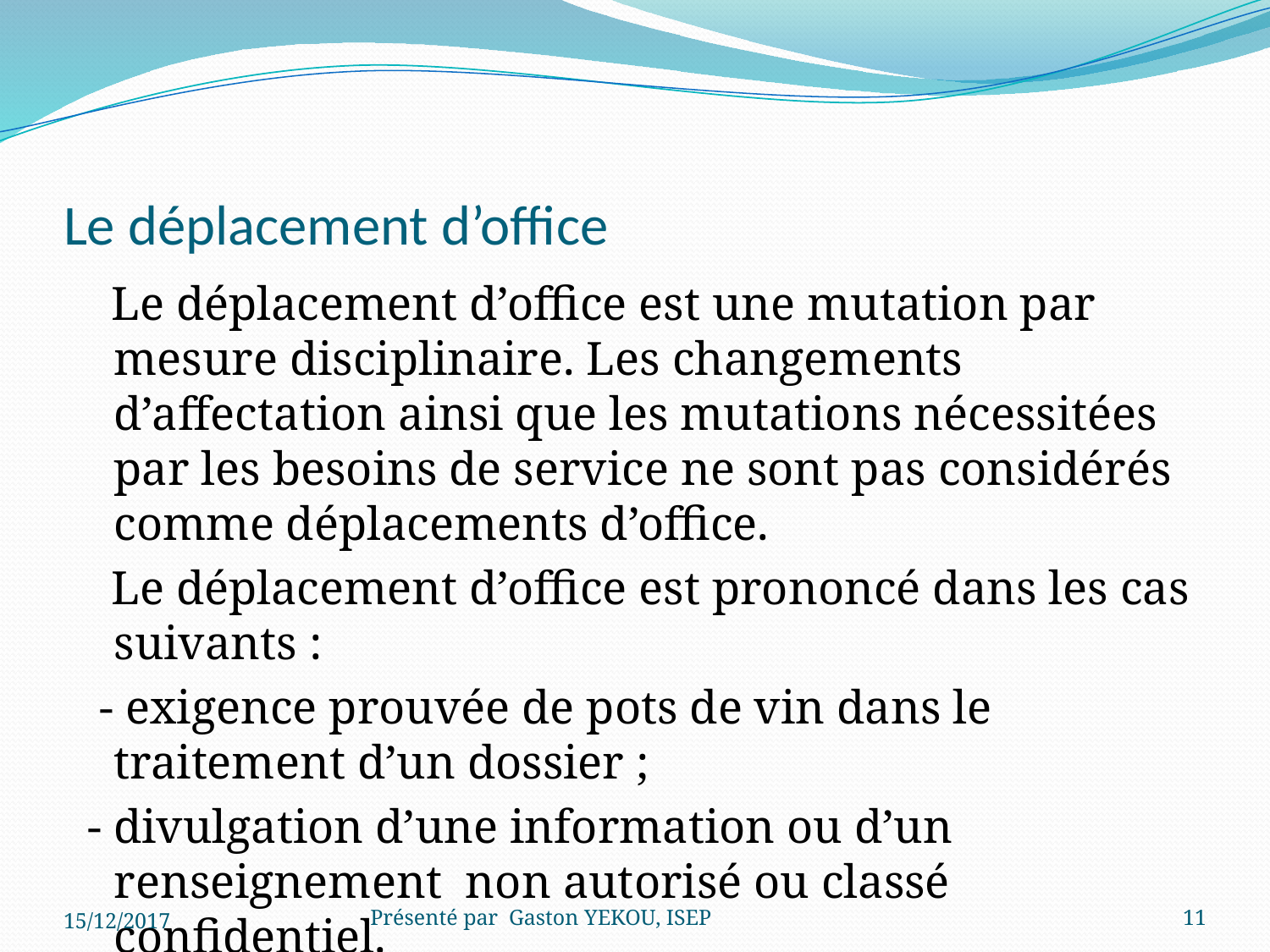

# Le déplacement d’office
   Le déplacement d’office est une mutation par mesure disciplinaire. Les changements d’affectation ainsi que les mutations nécessitées par les besoins de service ne sont pas considérés comme déplacements d’office.
   Le déplacement d’office est prononcé dans les cas suivants :
  - exigence prouvée de pots de vin dans le traitement d’un dossier ;
 - divulgation d’une information ou d’un renseignement  non autorisé ou classé confidentiel.

15/12/2017
Présenté par  Gaston YEKOU, ISEP
11